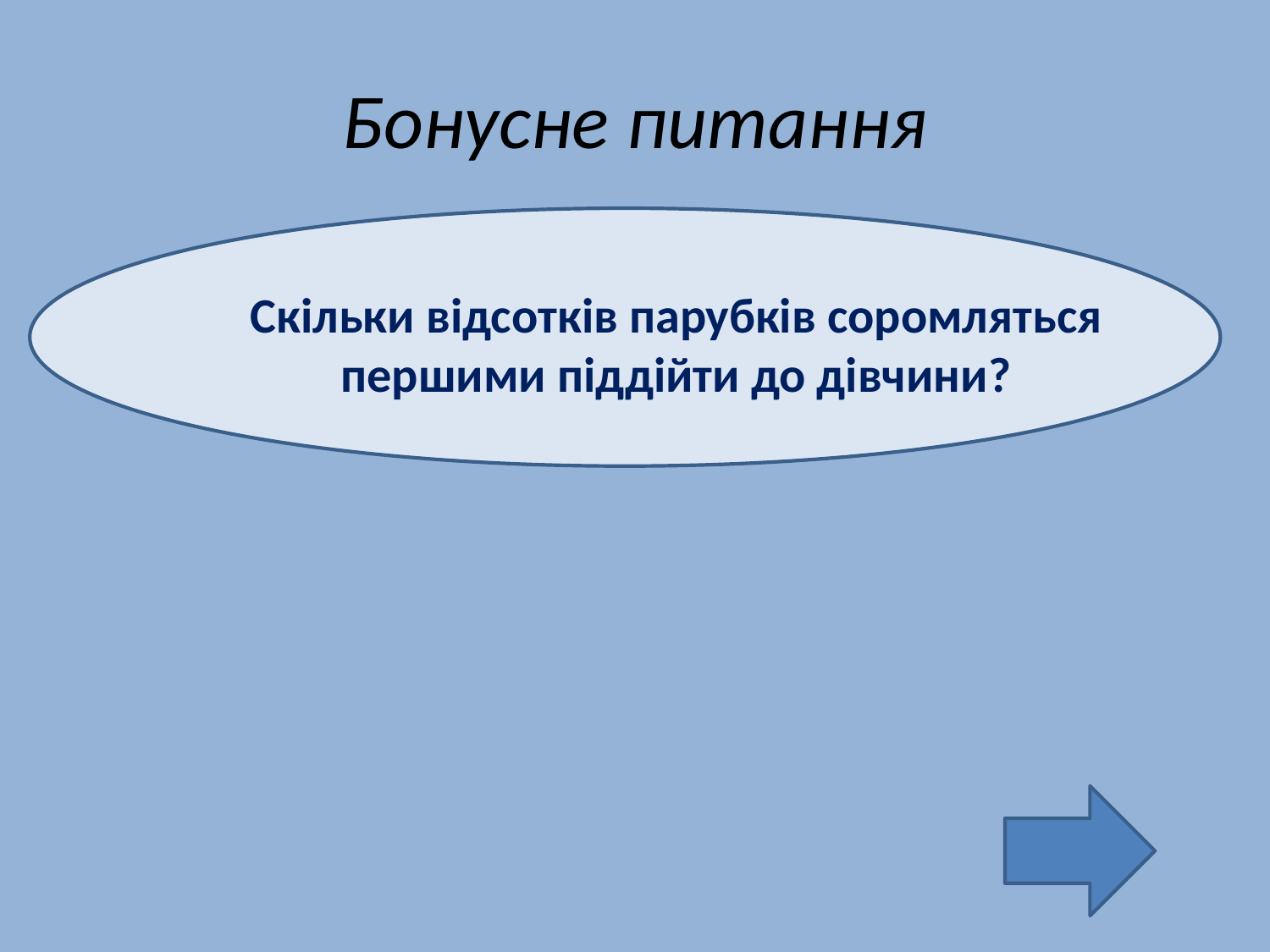

# Бонусне питання

Скільки відсотків парубків соромляться першими піддійти до дівчини?